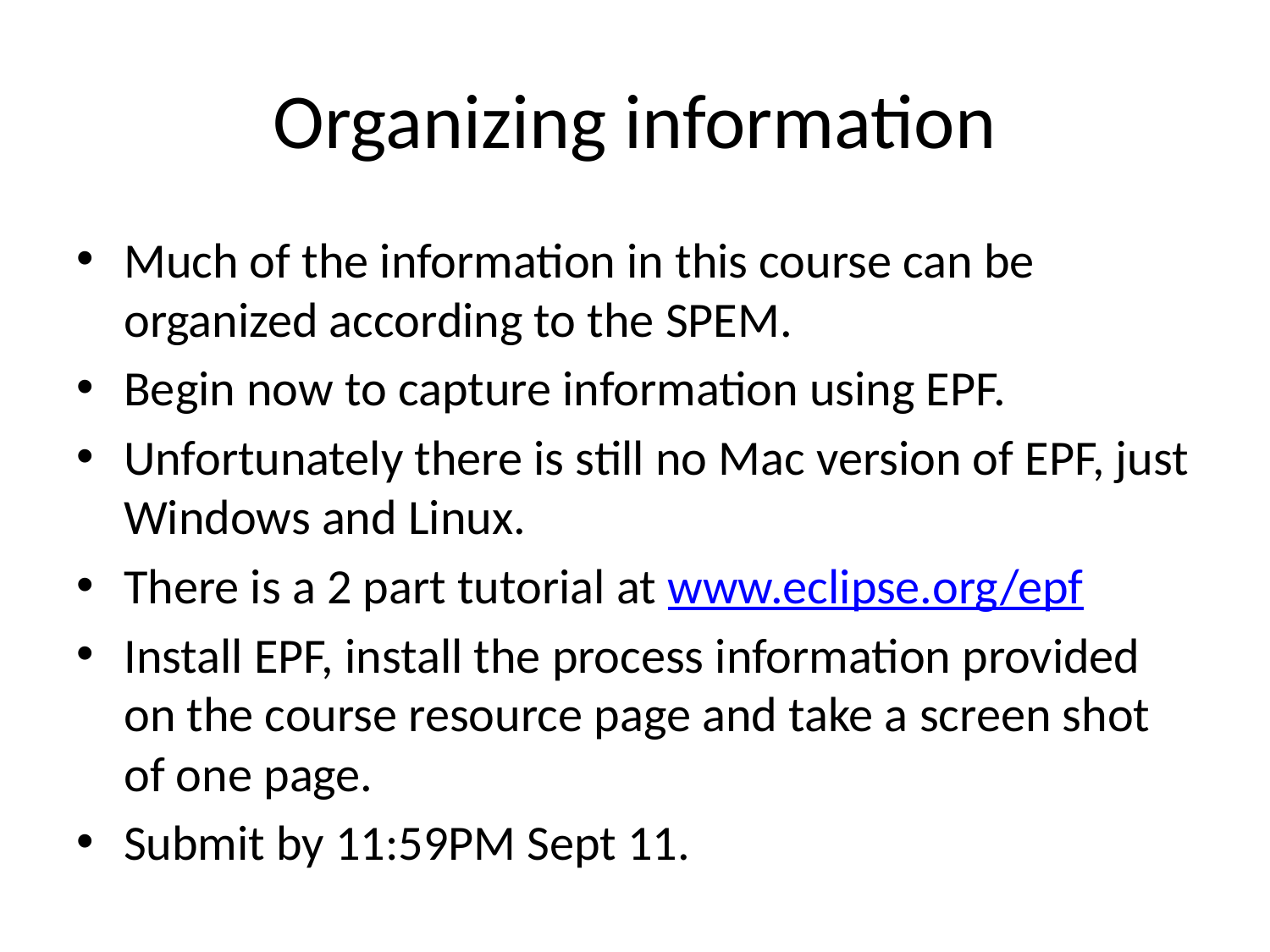

# Organizing information
Much of the information in this course can be organized according to the SPEM.
Begin now to capture information using EPF.
Unfortunately there is still no Mac version of EPF, just Windows and Linux.
There is a 2 part tutorial at www.eclipse.org/epf
Install EPF, install the process information provided on the course resource page and take a screen shot of one page.
Submit by 11:59PM Sept 11.